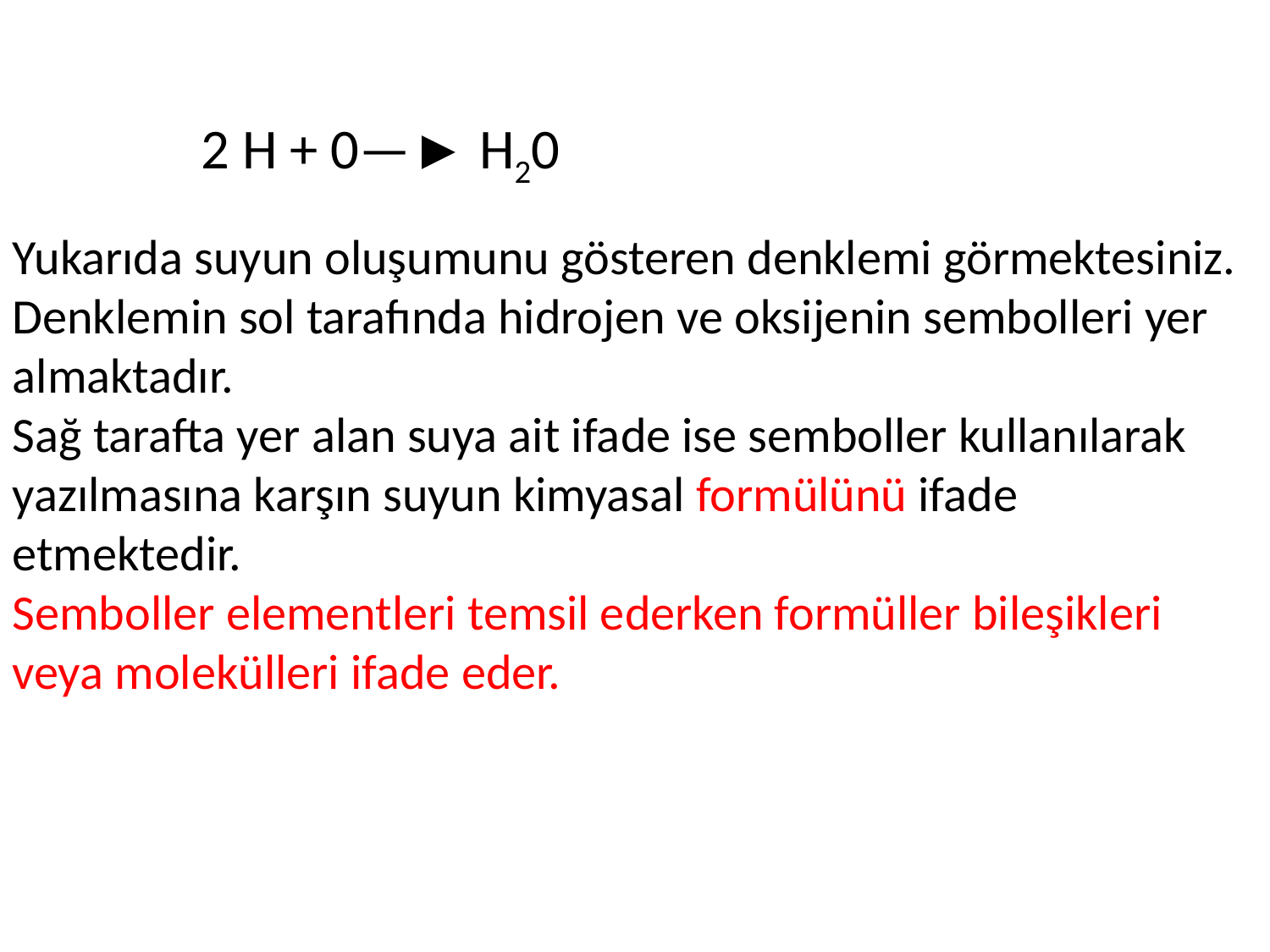

2 H + 0—► H20
Yukarıda suyun oluşumunu gösteren denklemi görmektesiniz. Denklemin sol tarafında hidrojen ve oksijenin sembolleri yer almaktadır.
Sağ tarafta yer alan suya ait ifade ise semboller kullanılarak yazılmasına karşın suyun kimyasal formülünü ifade etmektedir.
Semboller elementleri temsil ederken formüller bileşikleri veya molekülleri ifade eder.